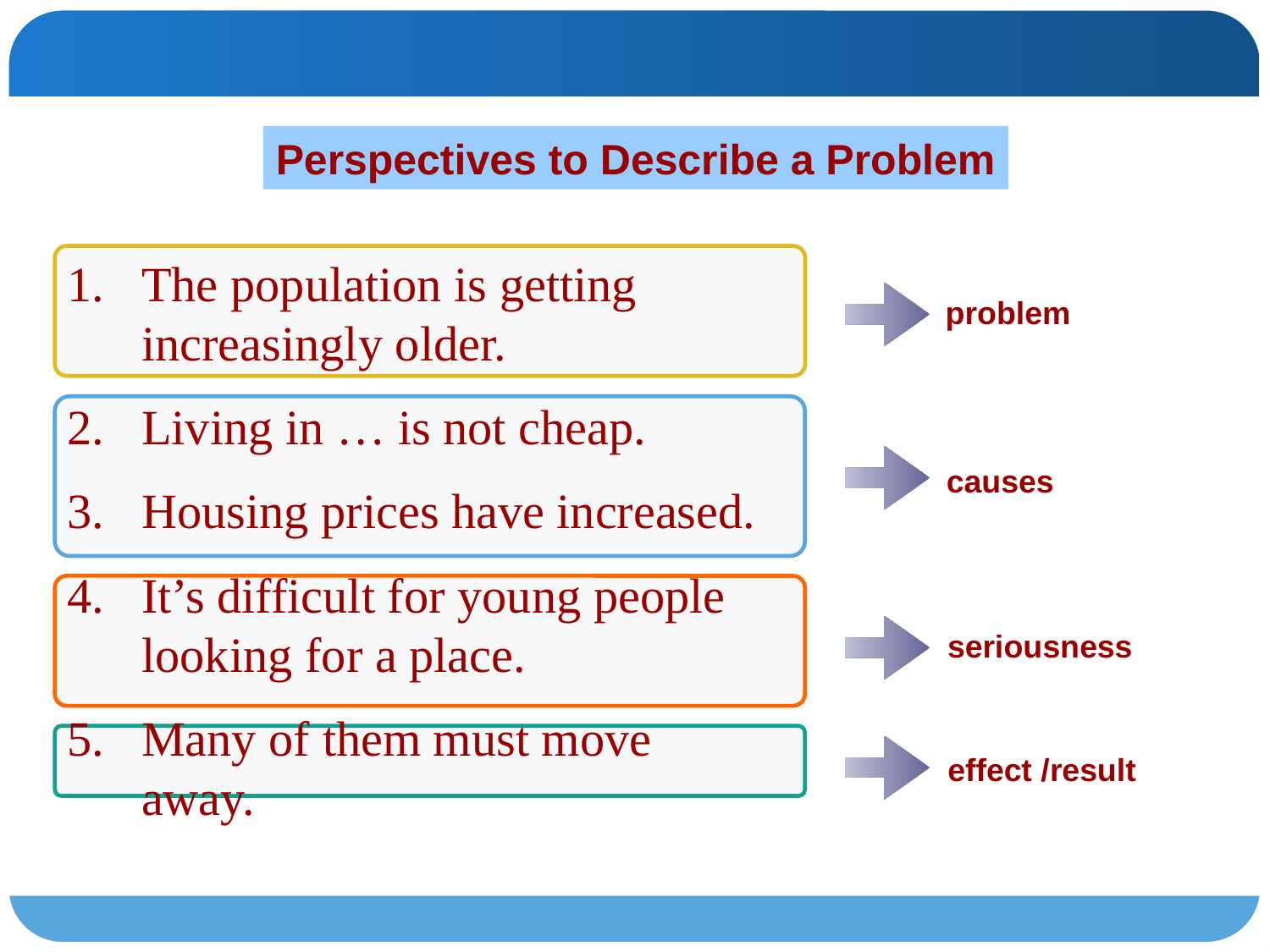

Perspectives to Describe a Problem

# The population is getting increasingly older.
Living in … is not cheap.
Housing prices have increased.
It’s difficult for young people looking for a place.
Many of them must move away.

  problem

 causes

seriousness

effect /result